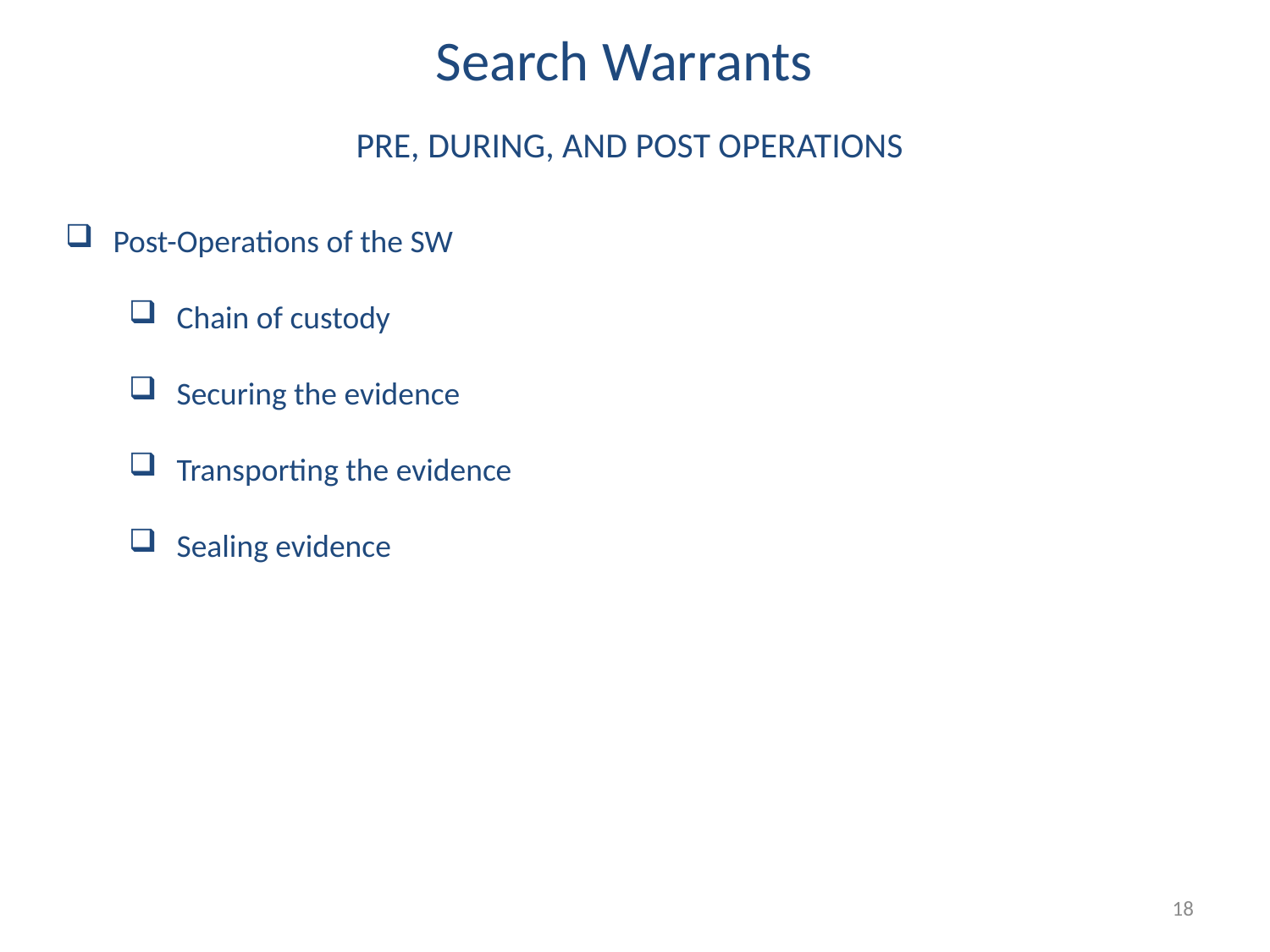

Search Warrants
PRE, DURING, AND POST OPERATIONS
Post-Operations of the SW

Chain of custody

Securing the evidence

Transporting the evidence

Sealing evidence

18